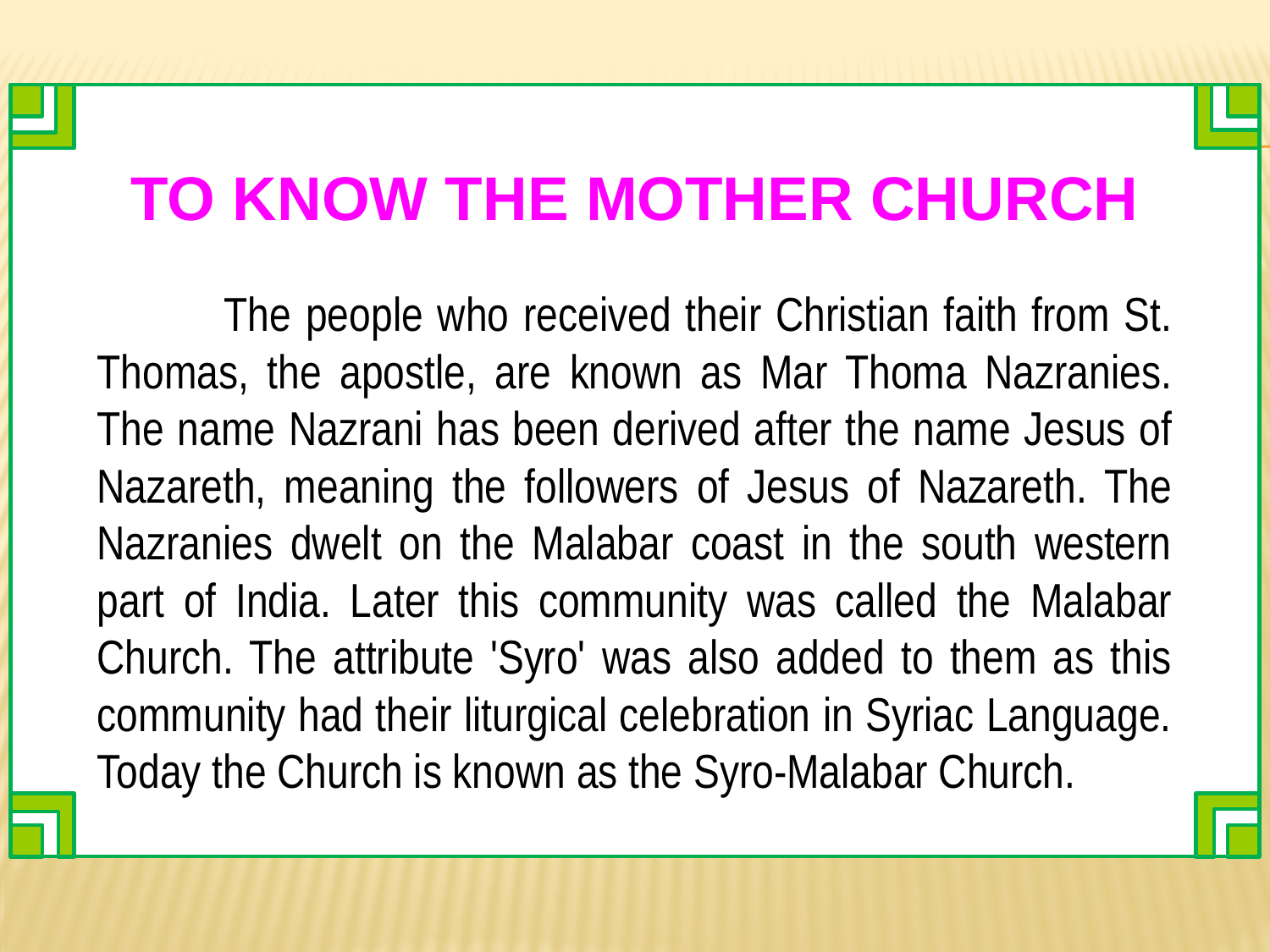

# To Know the Mother Church
	The people who received their Christian faith from St. Thomas, the apostle, are known as Mar Thoma Nazranies. The name Nazrani has been derived after the name Jesus of Nazareth, meaning the followers of Jesus of Nazareth. The Nazranies dwelt on the Malabar coast in the south western part of India. Later this community was called the Malabar Church. The attribute 'Syro' was also added to them as this community had their liturgical celebration in Syriac Language. Today the Church is known as the Syro-Malabar Church.